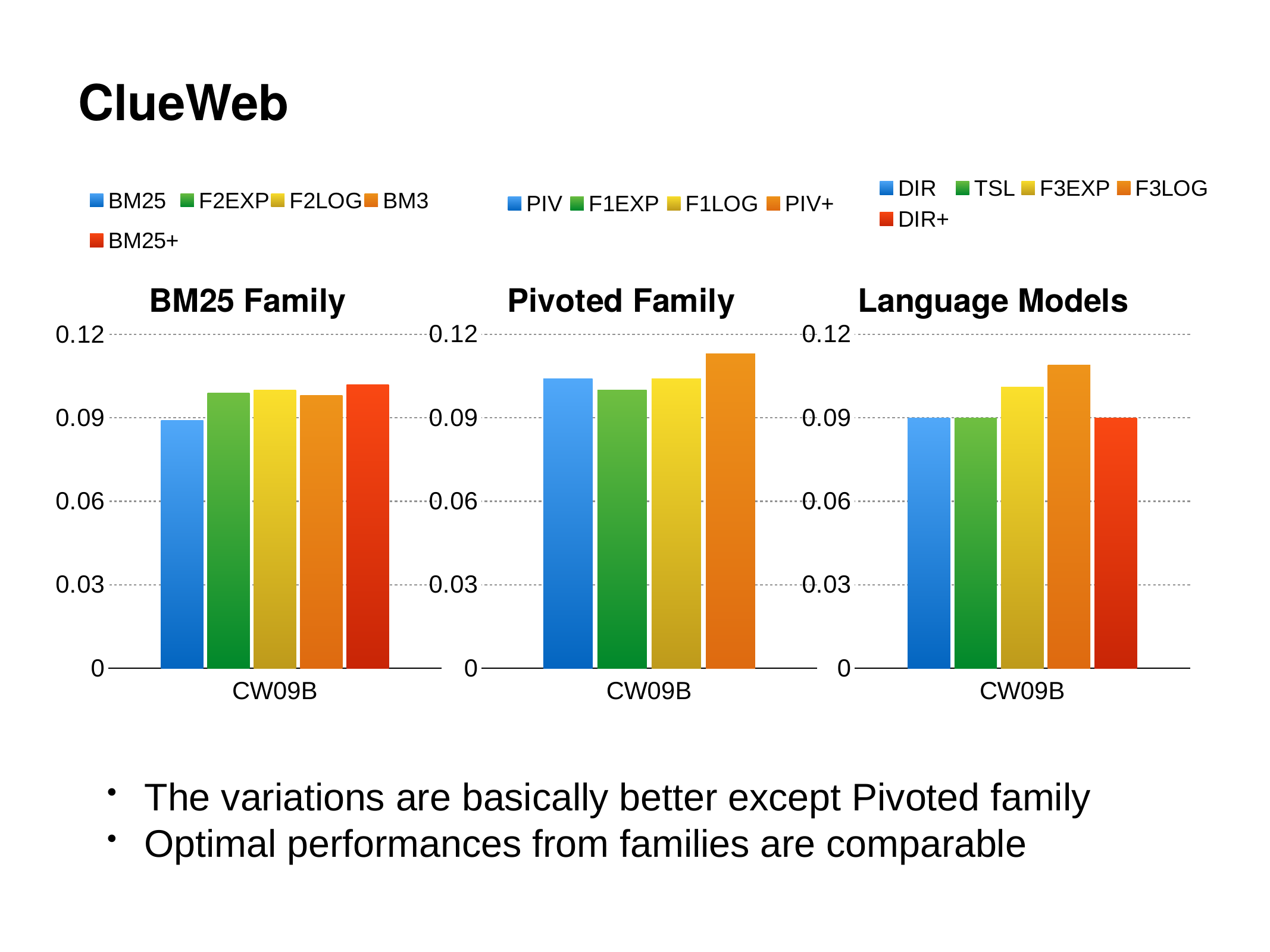

# ClueWeb

### Chart: Pivoted Family

| Category | PIV | F1EXP | F1LOG | PIV+ |
|---|---|---|---|---|
| CW09B | 0.104 | 0.1 | 0.104 | 0.113 |

### Chart: Language Models

| Category | DIR | TSL | F3EXP | F3LOG | DIR+ |
|---|---|---|---|---|---|
| CW09B | 0.09 | 0.09 | 0.101 | 0.109 | 0.09 |

### Chart: BM25 Family

| Category | BM25 | F2EXP | F2LOG | BM3 | BM25+ |
|---|---|---|---|---|---|
| CW09B | 0.089 | 0.099 | 0.1 | 0.098 | 0.102 |
The variations are basically better except Pivoted family
Optimal performances from families are comparable
114